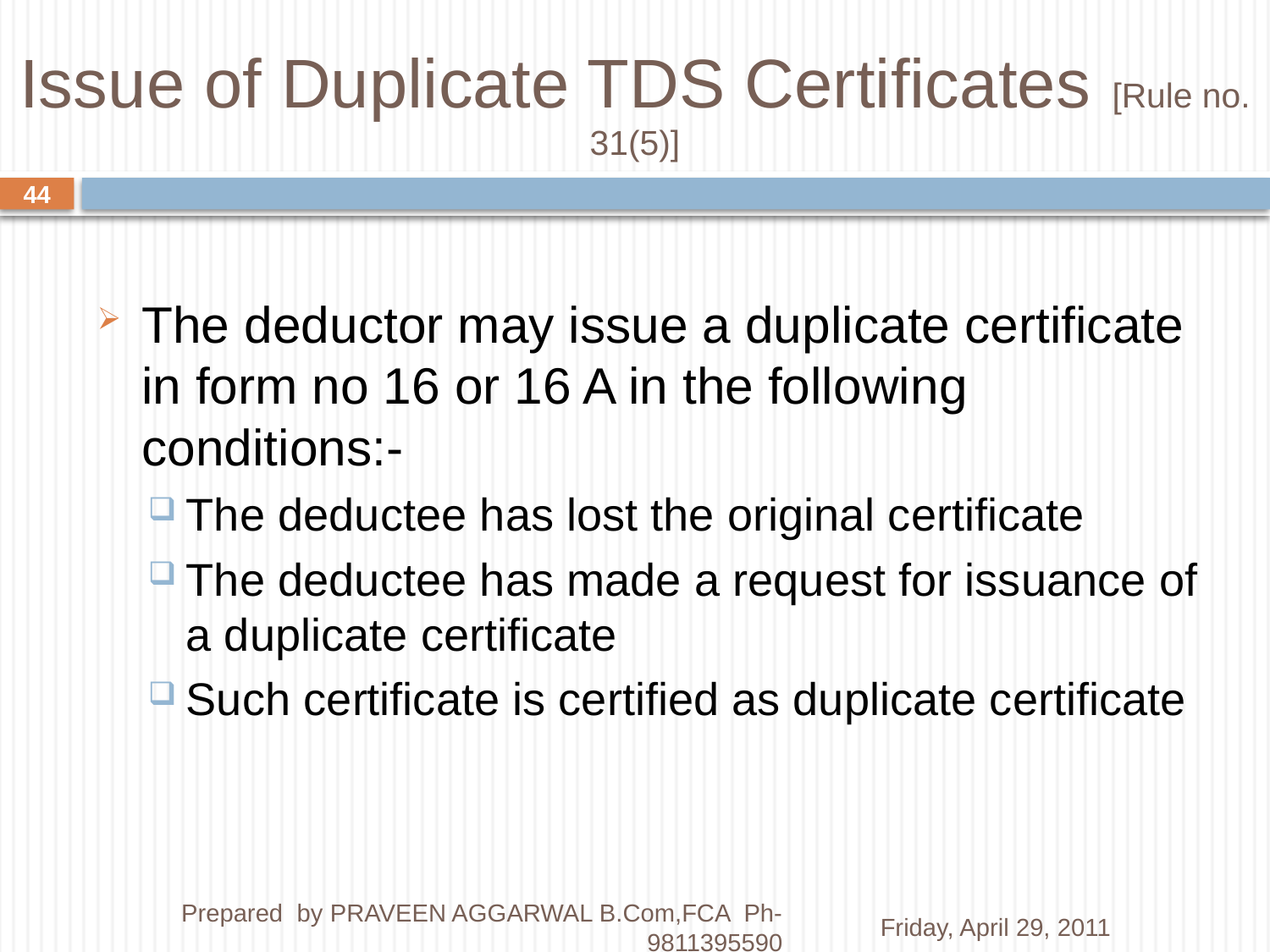

# Issue of Duplicate TDS Certificates [Rule no. 31(5)]
44
The deductor may issue a duplicate certificate in form no 16 or 16 A in the following conditions:-
The deductee has lost the original certificate
The deductee has made a request for issuance of a duplicate certificate
Such certificate is certified as duplicate certificate
Prepared  by PRAVEEN AGGARWAL B.Com,FCA  Ph-9811395590
Friday, April 29, 2011